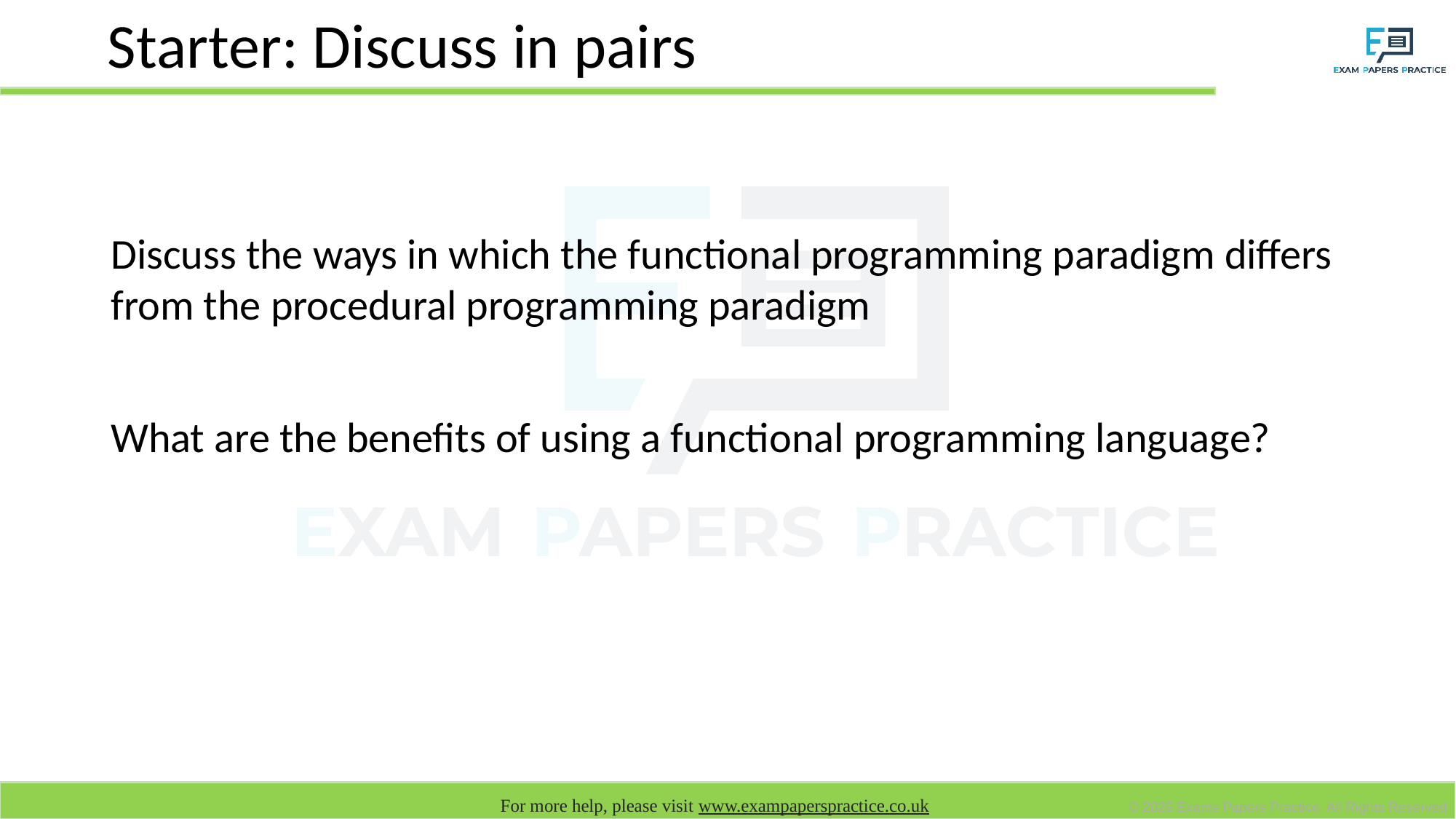

# Starter: Discuss in pairs
Discuss the ways in which the functional programming paradigm differs from the procedural programming paradigm

What are the benefits of using a functional programming language?